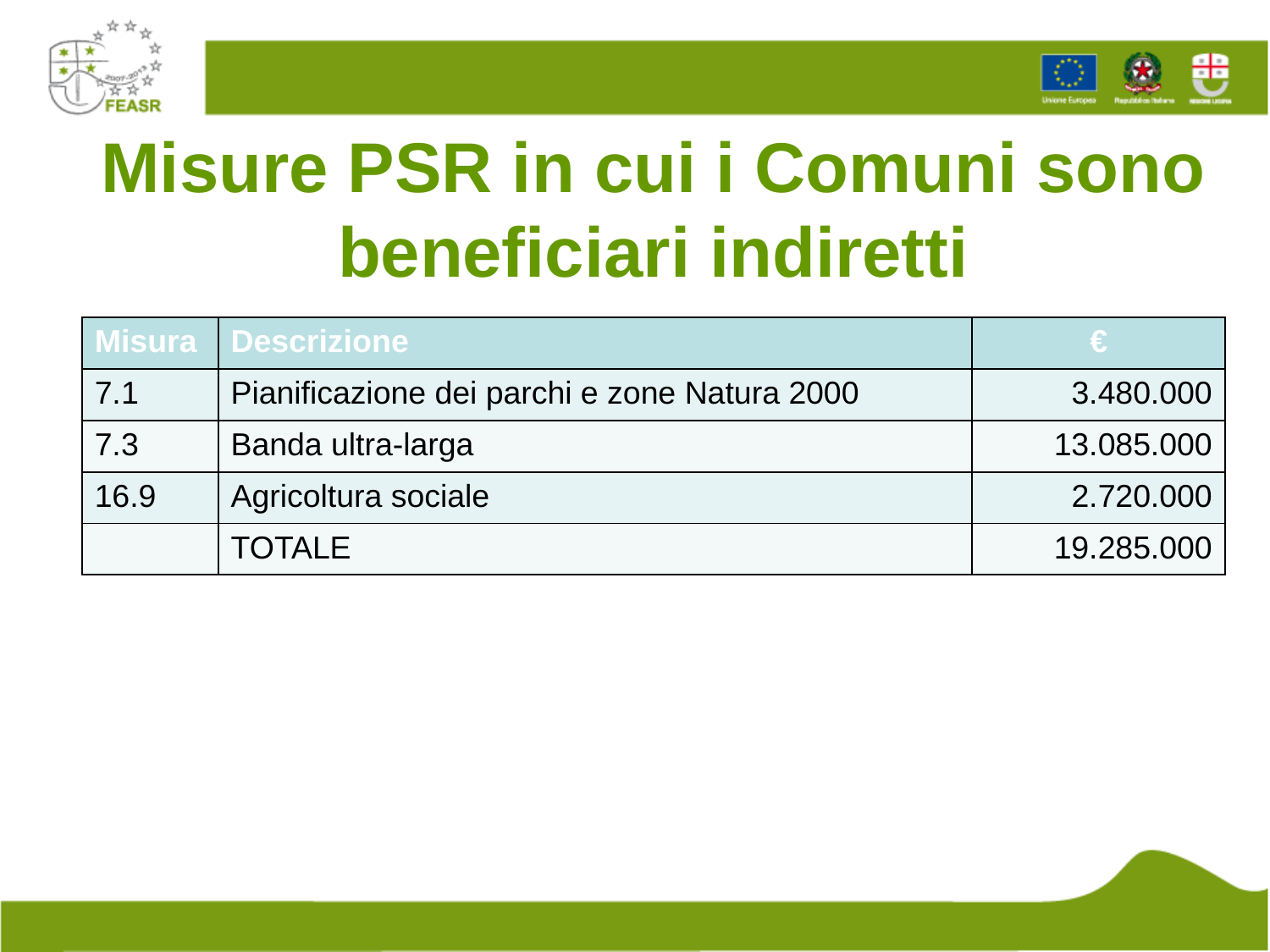

# Misure PSR in cui i Comuni sono beneficiari indiretti
| Misura | Descrizione | € |
| --- | --- | --- |
| 7.1 | Pianificazione dei parchi e zone Natura 2000 | 3.480.000 |
| 7.3 | Banda ultra-larga | 13.085.000 |
| 16.9 | Agricoltura sociale | 2.720.000 |
|  | TOTALE | 19.285.000 |